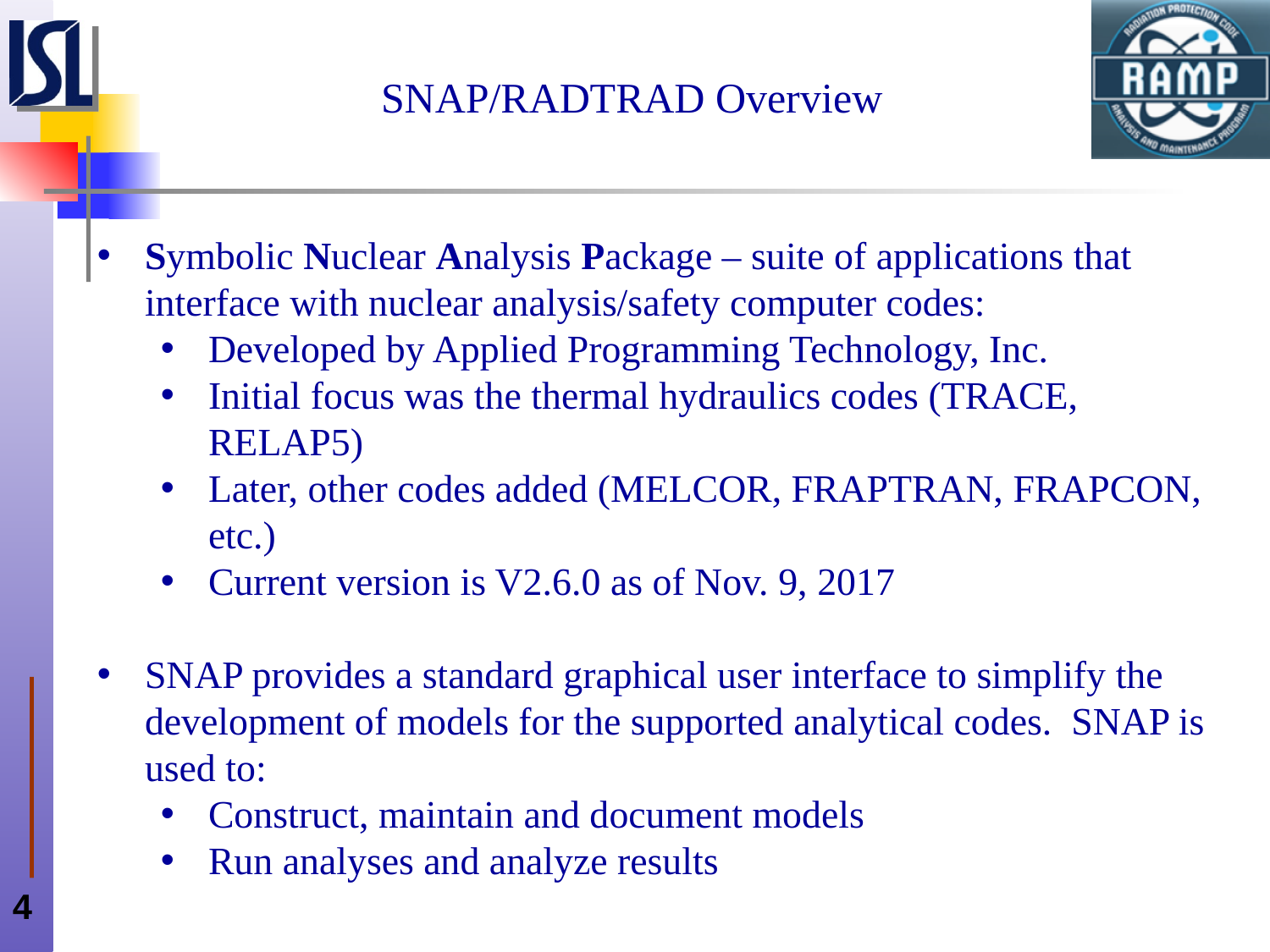

# SNAP/RADTRAD Overview
Symbolic Nuclear Analysis Package – suite of applications that interface with nuclear analysis/safety computer codes:
Developed by Applied Programming Technology, Inc.
Initial focus was the thermal hydraulics codes (TRACE, RELAP5)
Later, other codes added (MELCOR, FRAPTRAN, FRAPCON, etc.)
Current version is V2.6.0 as of Nov. 9, 2017

SNAP provides a standard graphical user interface to simplify the development of models for the supported analytical codes.  SNAP is used to:
Construct, maintain and document models
Run analyses and analyze results